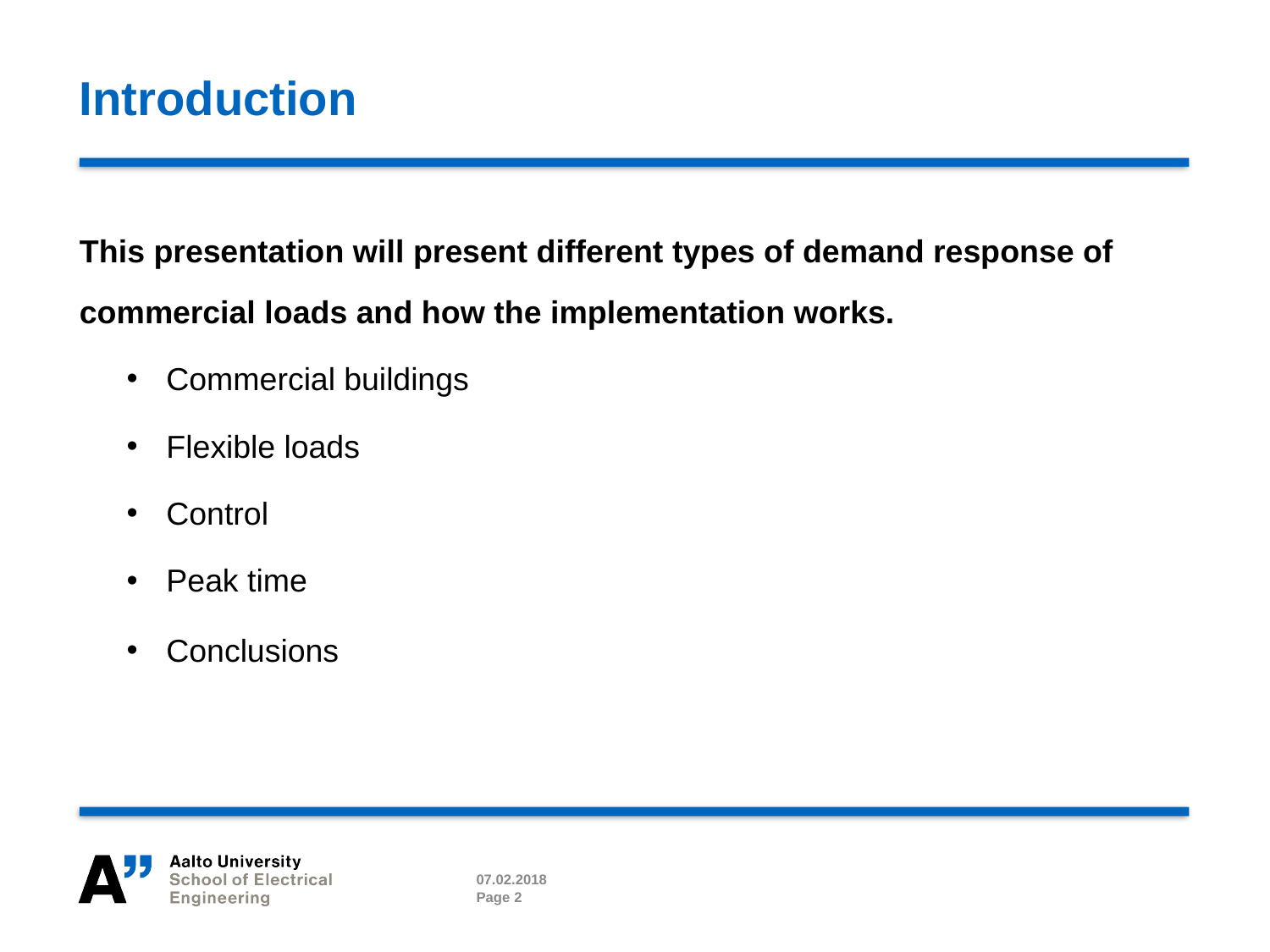

# Introduction
This presentation will present different types of demand response of commercial loads and how the implementation works.
Commercial buildings
Flexible loads
Control
Peak time
Conclusions

07.02.2018
Page 2